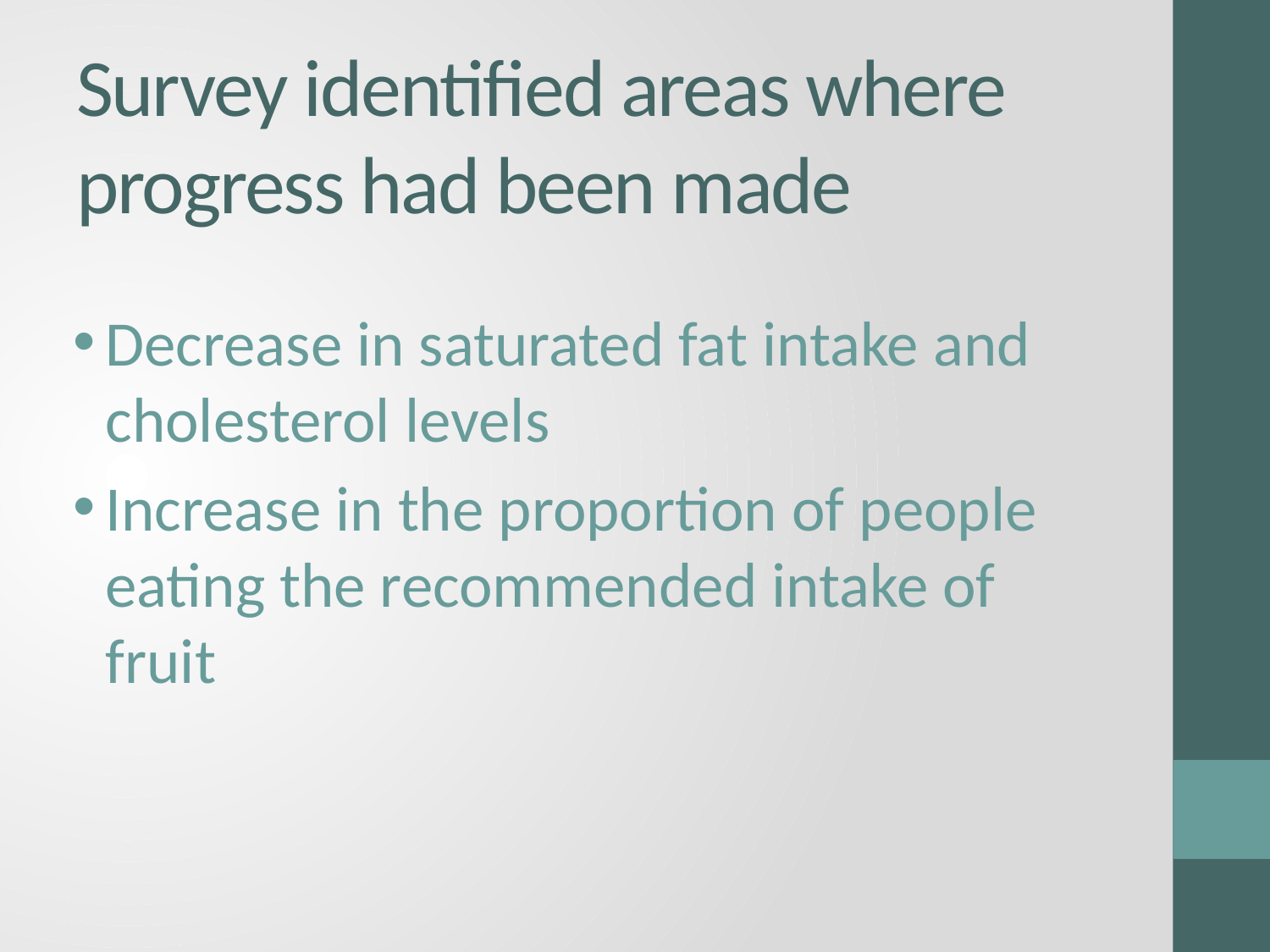

# Survey identified areas where progress had been made
Decrease in saturated fat intake and cholesterol levels
Increase in the proportion of people eating the recommended intake of fruit